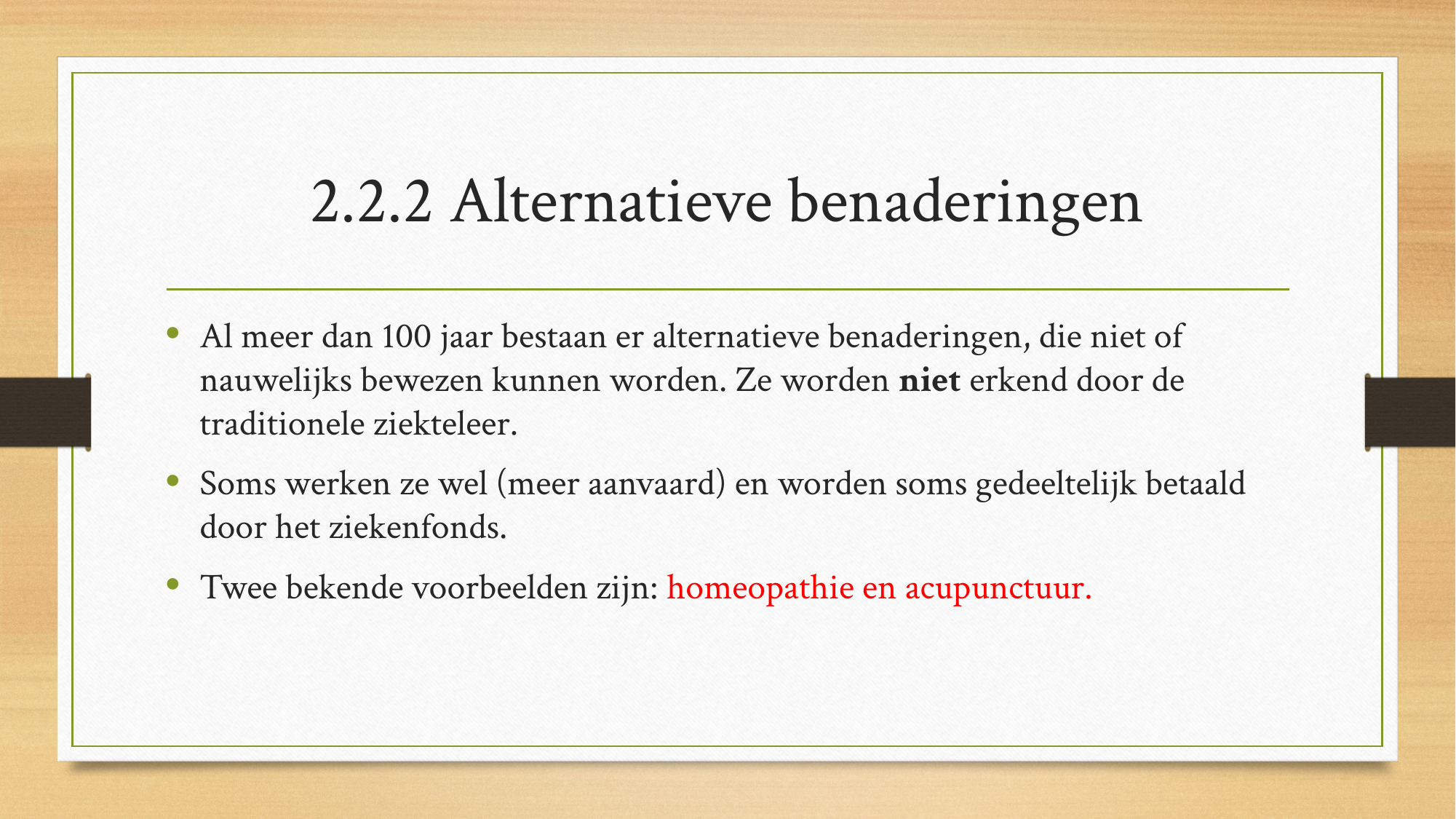

# 2.2.2 Alternatieve benaderingen
Al meer dan 100 jaar bestaan er alternatieve benaderingen, die niet of nauwelijks bewezen kunnen worden. Ze worden niet erkend door de traditionele ziekteleer.
Soms werken ze wel (meer aanvaard) en worden soms gedeeltelijk betaald door het ziekenfonds.
Twee bekende voorbeelden zijn: homeopathie en acupunctuur.